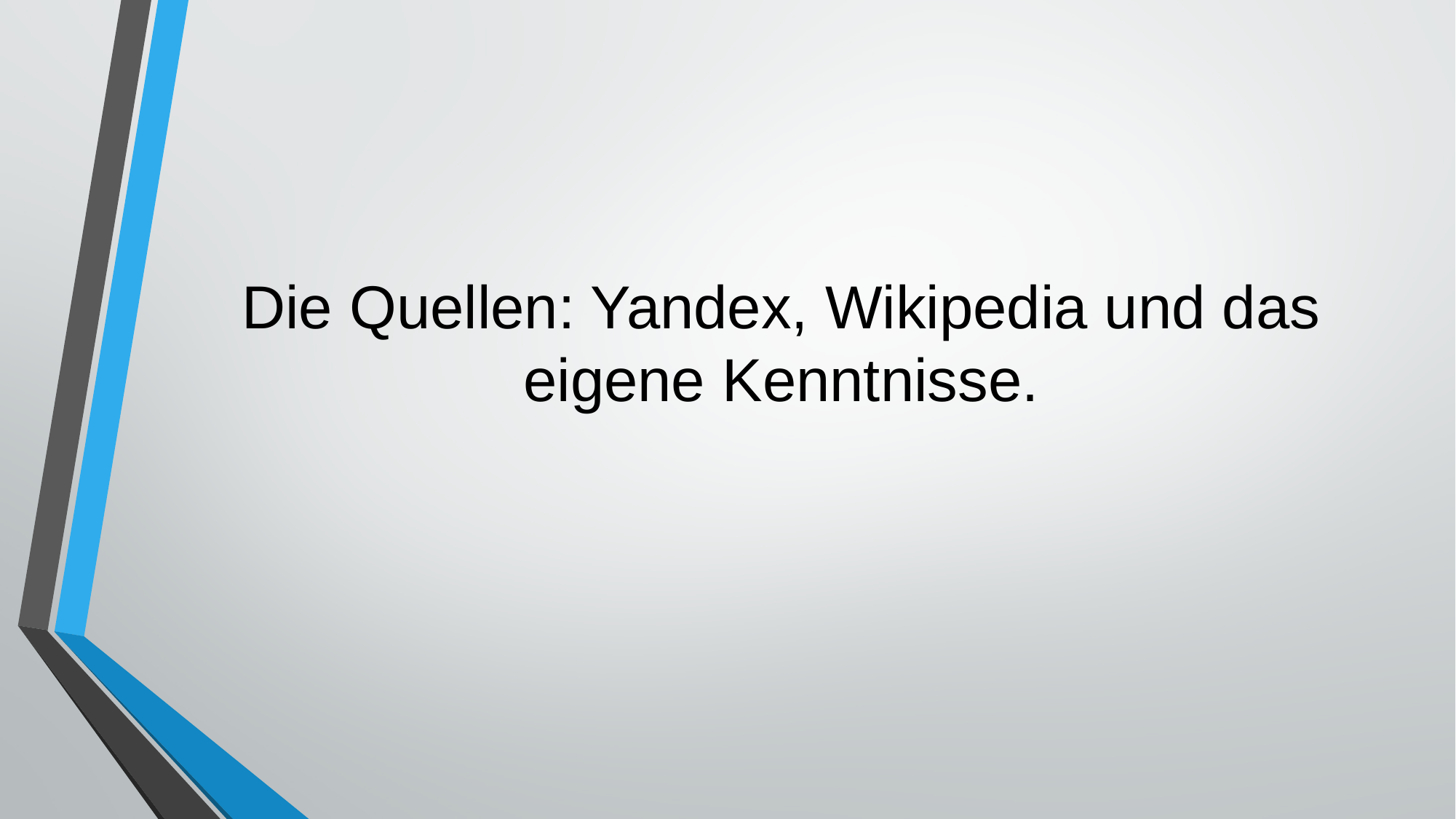

# Die Quellen: Yandex, Wikipedia und das eigene Kenntnisse.